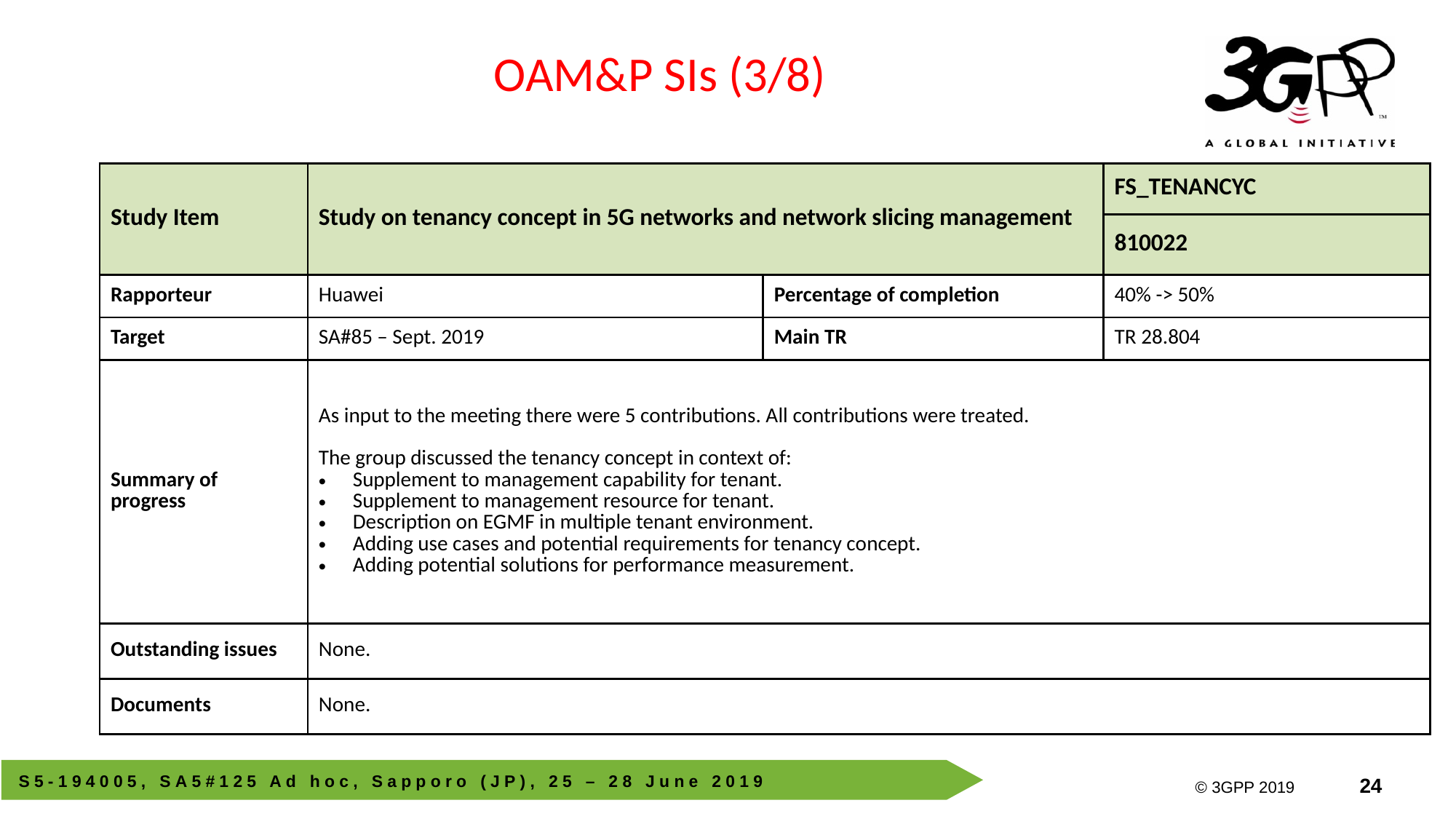

OAM&P SIs (3/8)
| Study Item | Study on tenancy concept in 5G networks and network slicing management |  | FS\_TENANCYC |
| --- | --- | --- | --- |
|  |  |  | 810022 |
| Rapporteur | Huawei | Percentage of completion | 40% -> 50% |
| Target | SA#85 – Sept. 2019 | Main TR | TR 28.804 |
| Summary of progress | As input to the meeting there were 5 contributions. All contributions were treated. The group discussed the tenancy concept in context of: Supplement to management capability for tenant. Supplement to management resource for tenant. Description on EGMF in multiple tenant environment. Adding use cases and potential requirements for tenancy concept. Adding potential solutions for performance measurement. |  |  |
| Outstanding issues | None. |  |  |
| Documents | None. |  |  |